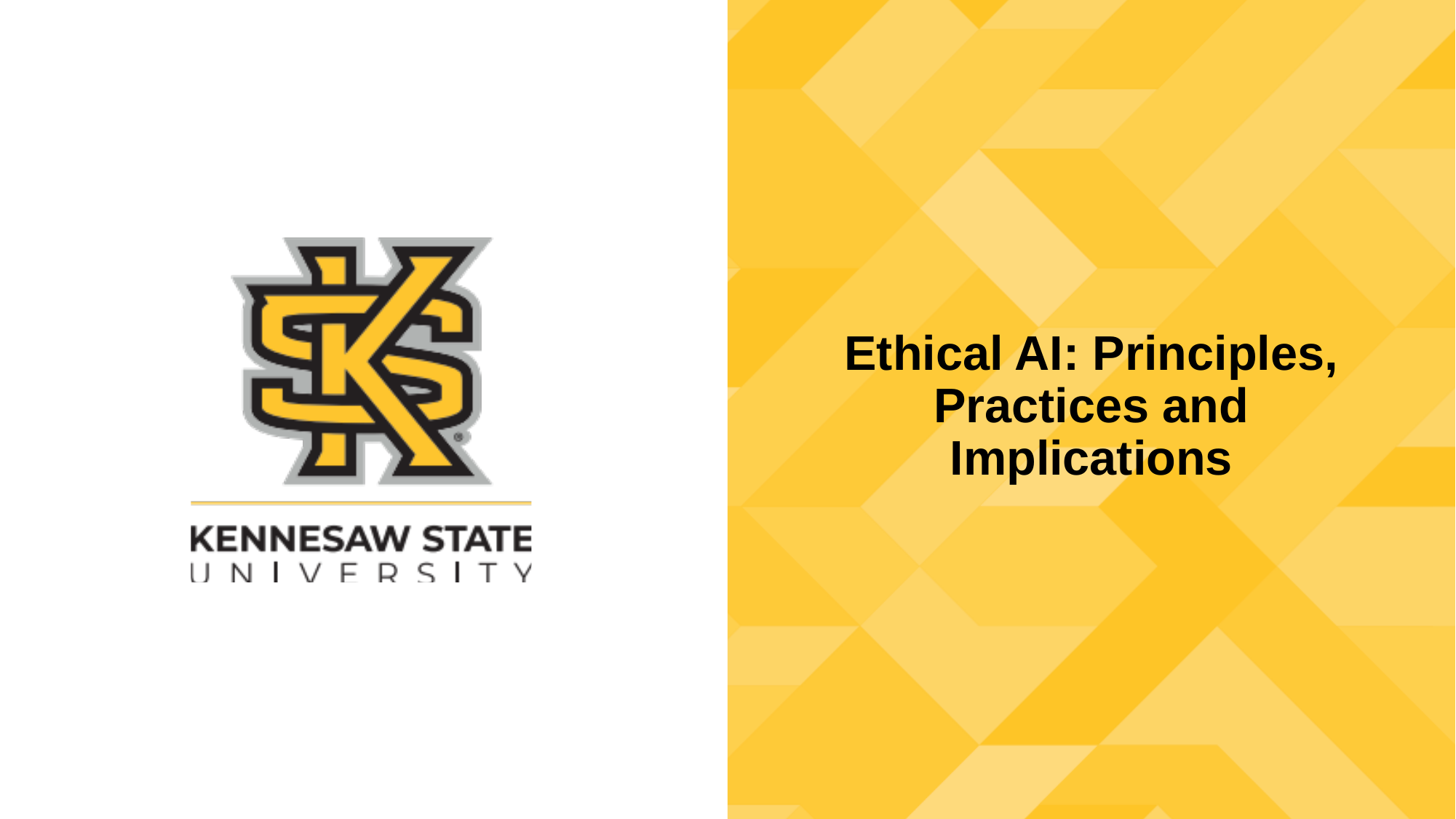

# Ethical AI: Principles, Practices and Implications